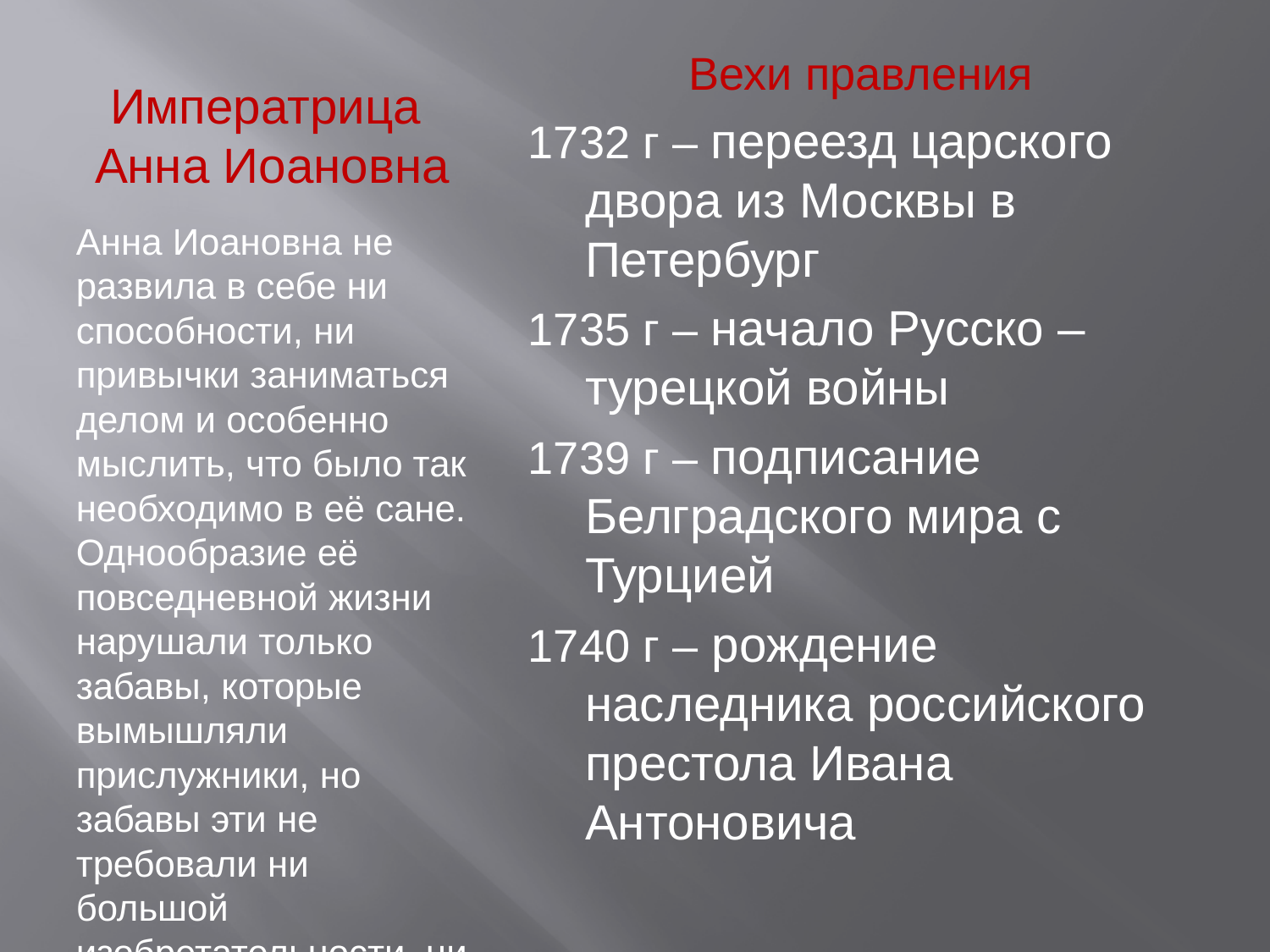

# Императрица Анна Иоановна
Вехи правления
1732 г – переезд царского двора из Москвы в Петербург
1735 г – начало Русско – турецкой войны
1739 г – подписание Белградского мира с Турцией
1740 г – рождение наследника российского престола Ивана Антоновича
Анна Иоановна не развила в себе ни способности, ни привычки заниматься делом и особенно мыслить, что было так необходимо в её сане. Однообразие её повседневной жизни нарушали только забавы, которые вымышляли прислужники, но забавы эти не требовали ни большой изобретательности, ни изящества
Н.И. Костомаров